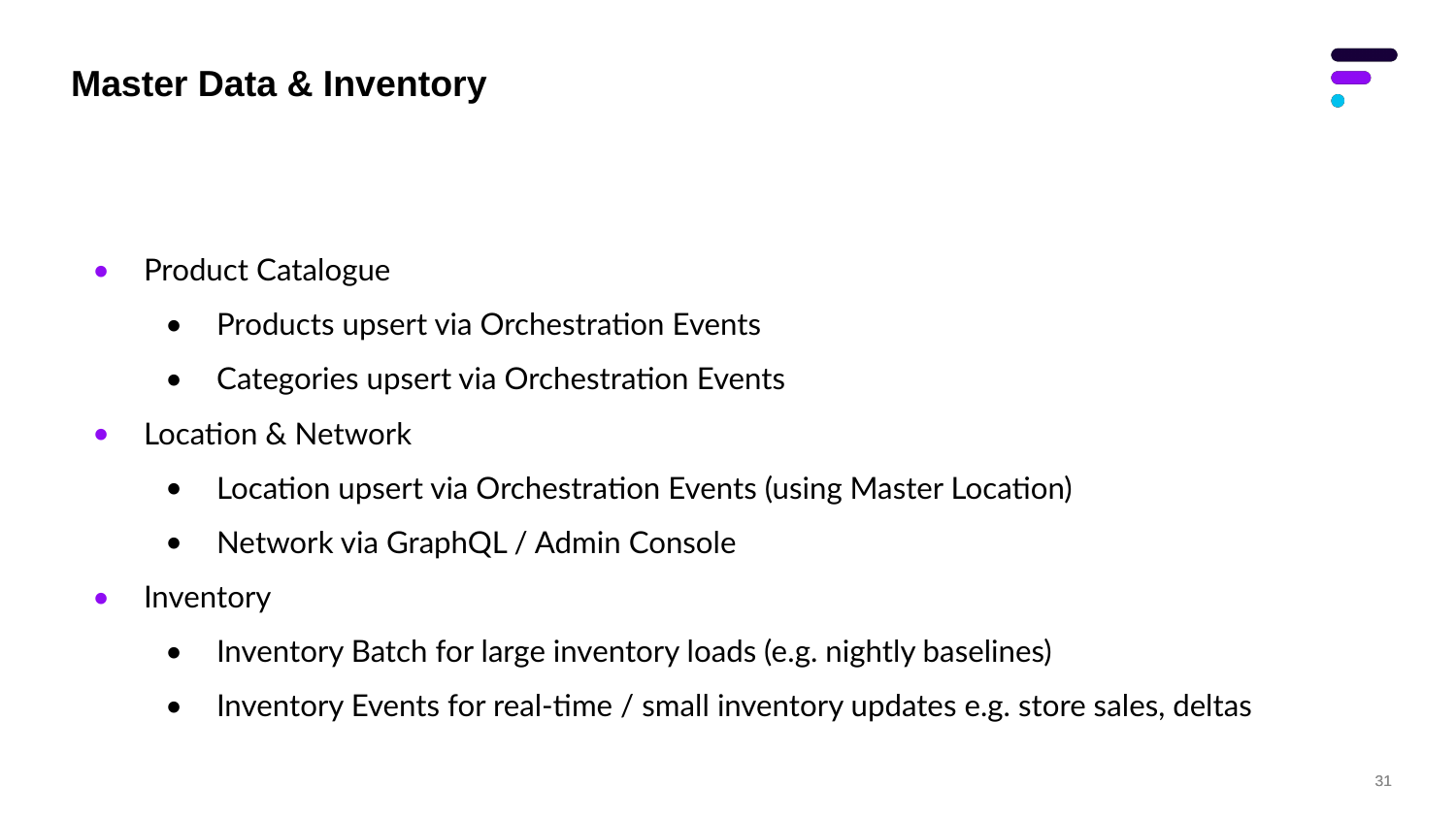

# Master Data & Inventory
Product Catalogue
Products upsert via Orchestration Events
Categories upsert via Orchestration Events
Location & Network
Location upsert via Orchestration Events (using Master Location)
Network via GraphQL / Admin Console
Inventory
Inventory Batch for large inventory loads (e.g. nightly baselines)
Inventory Events for real-time / small inventory updates e.g. store sales, deltas